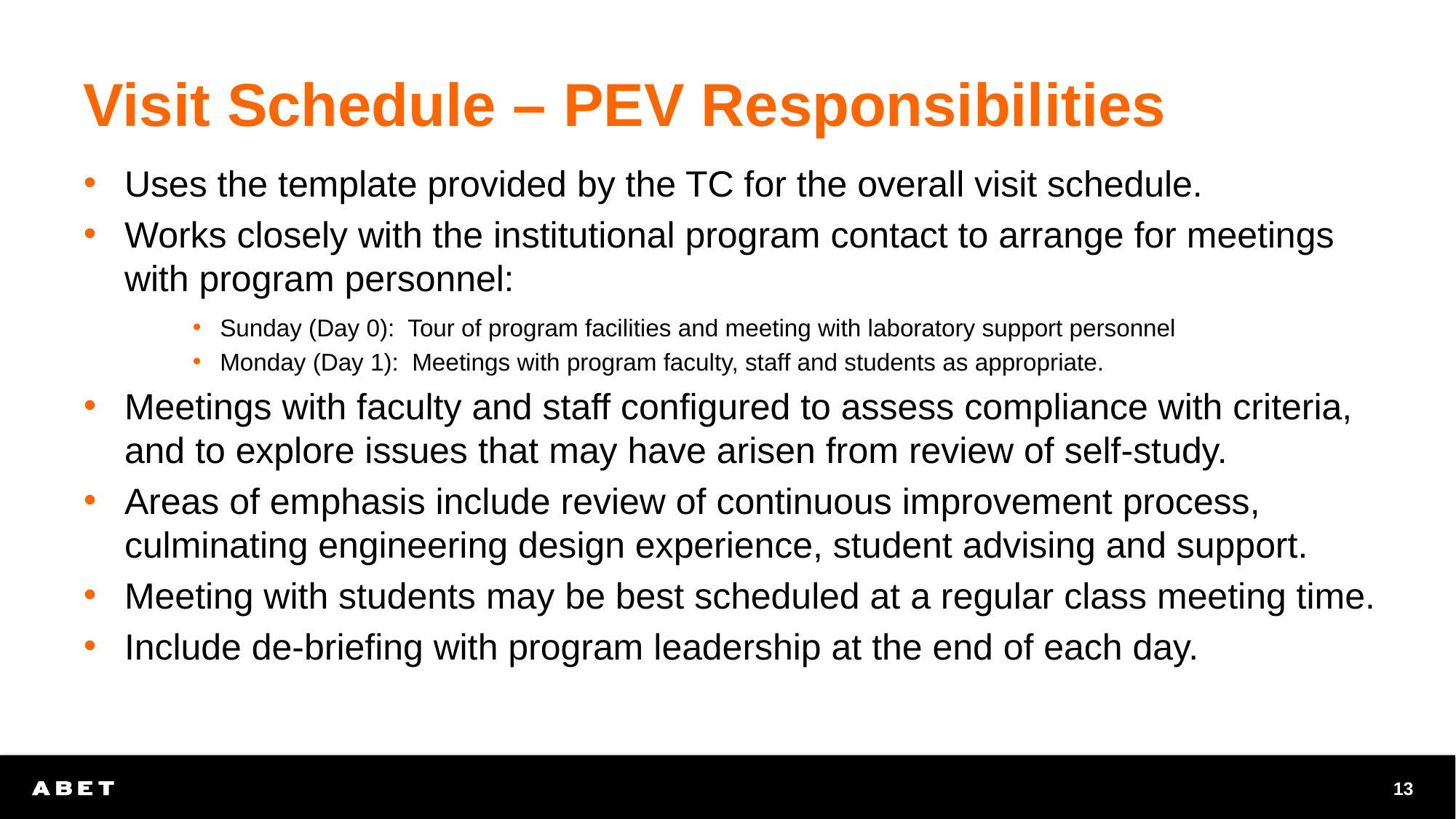

# Visit Schedule – PEV Responsibilities
Uses the template provided by the TC for the overall visit schedule.
Works closely with the institutional program contact to arrange for meetings with program personnel:
Sunday (Day 0):  Tour of program facilities and meeting with laboratory support personnel
Monday (Day 1):  Meetings with program faculty, staff and students as appropriate.
Meetings with faculty and staff configured to assess compliance with criteria, and to explore issues that may have arisen from review of self-study.
Areas of emphasis include review of continuous improvement process, culminating engineering design experience, student advising and support.
Meeting with students may be best scheduled at a regular class meeting time.
Include de-briefing with program leadership at the end of each day.